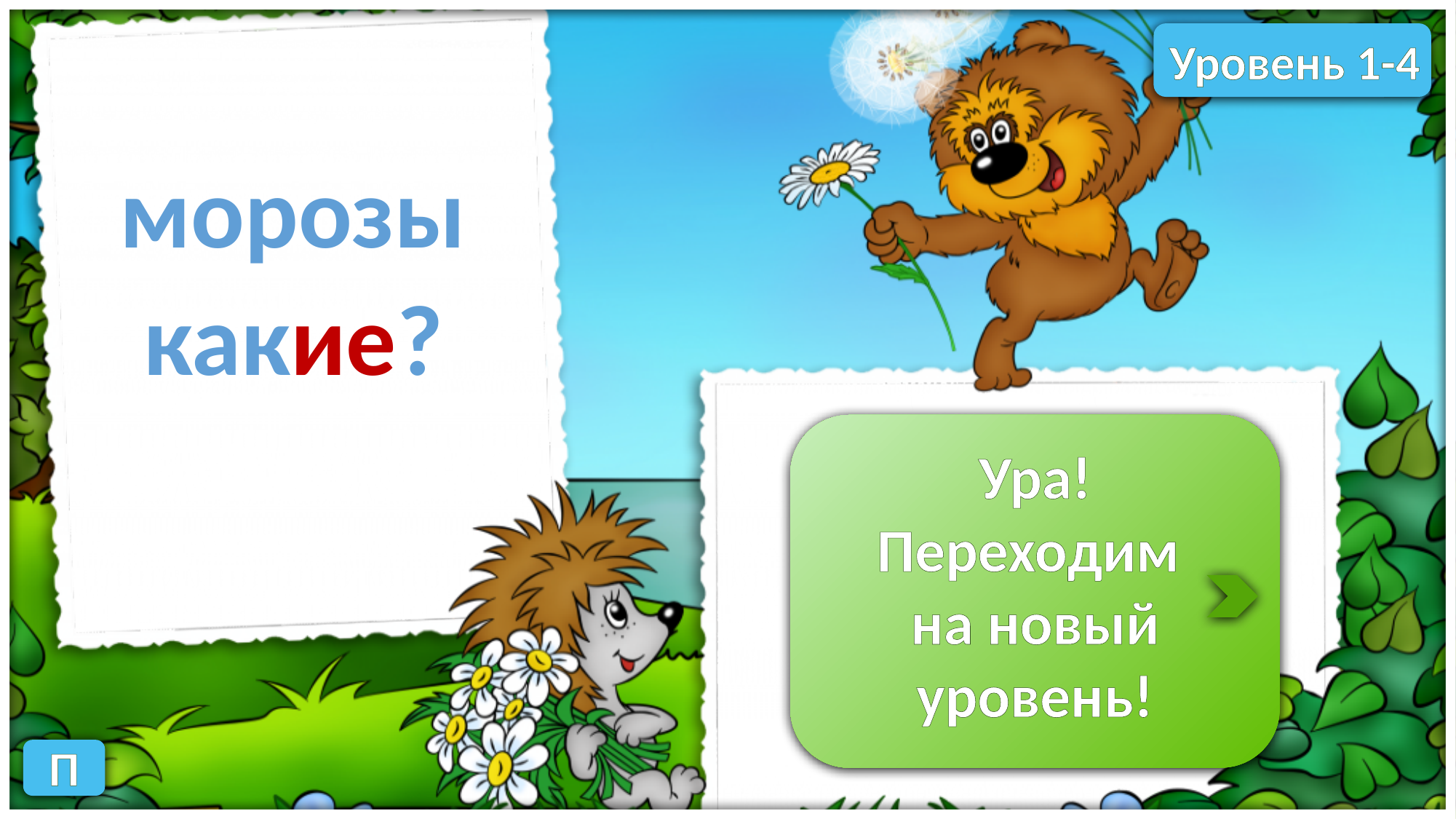

Уровень 1-4
морозы
какие?

Ура!
Переходим
на новый
уровень!

трескучии

трескучие

П